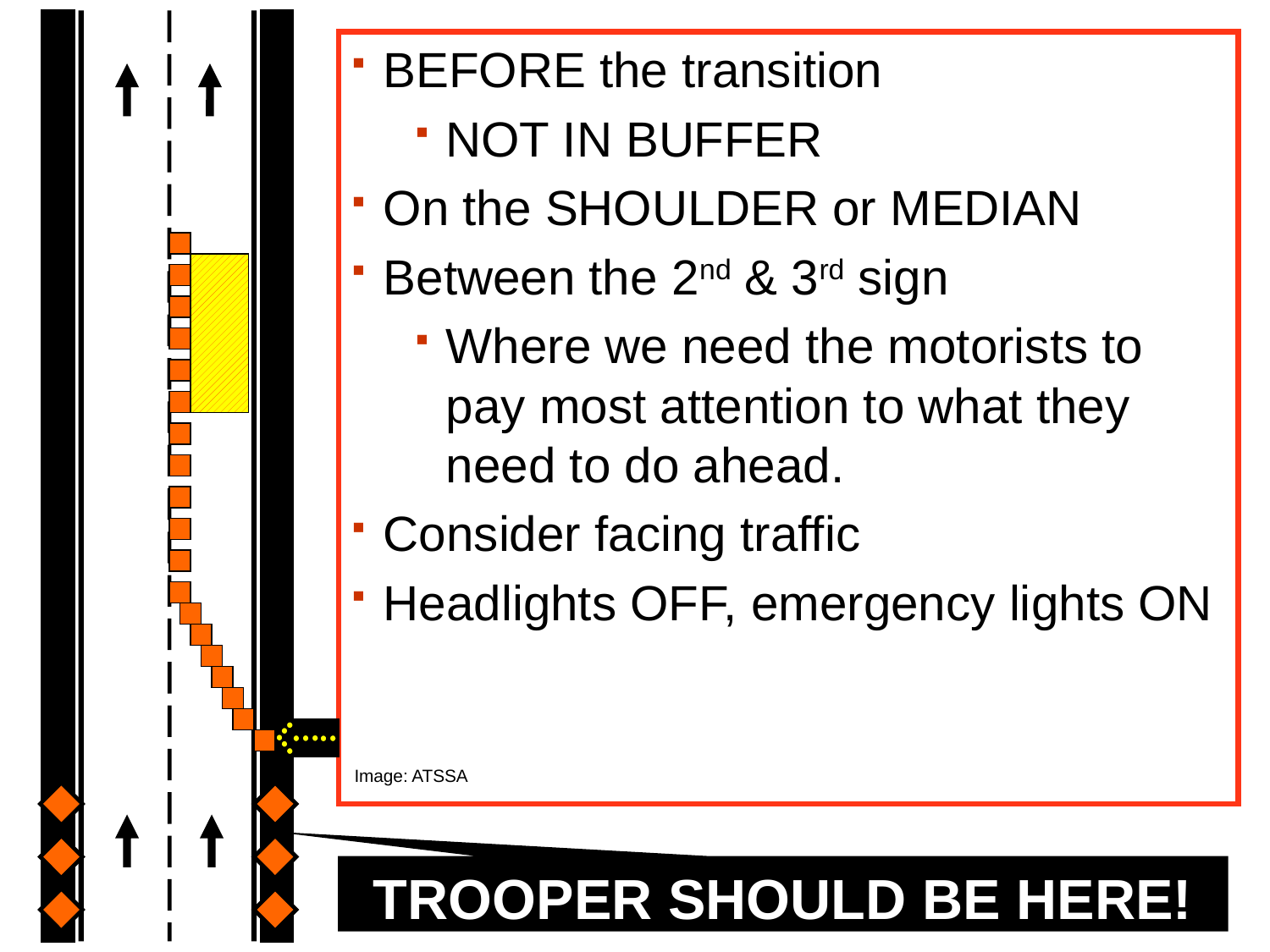

BEFORE the transition
NOT IN BUFFER
On the SHOULDER or MEDIAN
Between the 2nd & 3rd sign
Where we need the motorists to pay most attention to what they need to do ahead.
Consider facing traffic
Headlights OFF, emergency lights ON

Image: ATSSA

TROOPER SHOULD BE HERE!